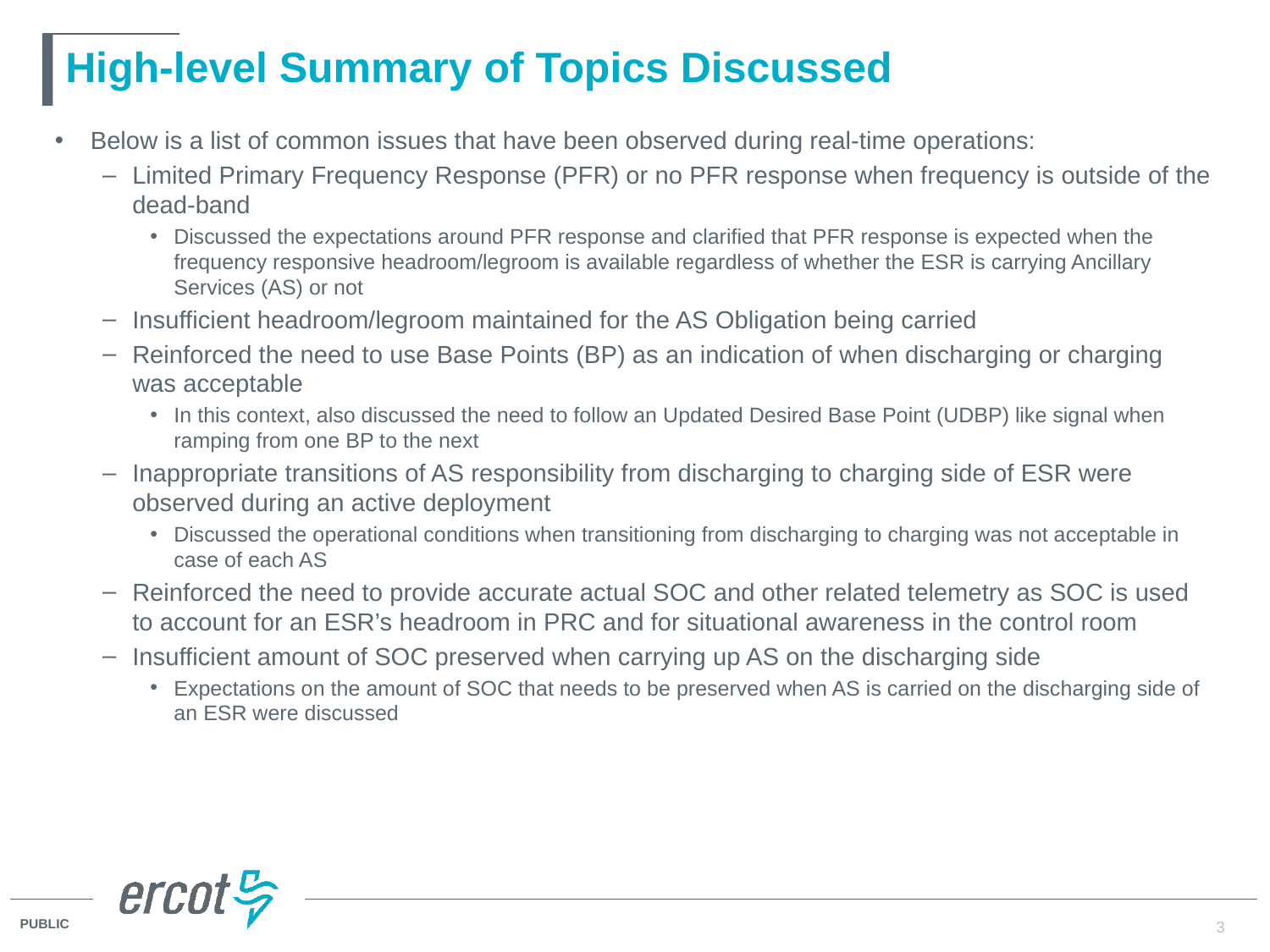

# High-level Summary of Topics Discussed
Below is a list of common issues that have been observed during real-time operations:
Limited Primary Frequency Response (PFR) or no PFR response when frequency is outside of the dead-band
Discussed the expectations around PFR response and clarified that PFR response is expected when the frequency responsive headroom/legroom is available regardless of whether the ESR is carrying Ancillary Services (AS) or not
Insufficient headroom/legroom maintained for the AS Obligation being carried
Reinforced the need to use Base Points (BP) as an indication of when discharging or charging was acceptable
In this context, also discussed the need to follow an Updated Desired Base Point (UDBP) like signal when ramping from one BP to the next
Inappropriate transitions of AS responsibility from discharging to charging side of ESR were observed during an active deployment
Discussed the operational conditions when transitioning from discharging to charging was not acceptable in case of each AS
Reinforced the need to provide accurate actual SOC and other related telemetry as SOC is used to account for an ESR’s headroom in PRC and for situational awareness in the control room
Insufficient amount of SOC preserved when carrying up AS on the discharging side
Expectations on the amount of SOC that needs to be preserved when AS is carried on the discharging side of an ESR were discussed

3